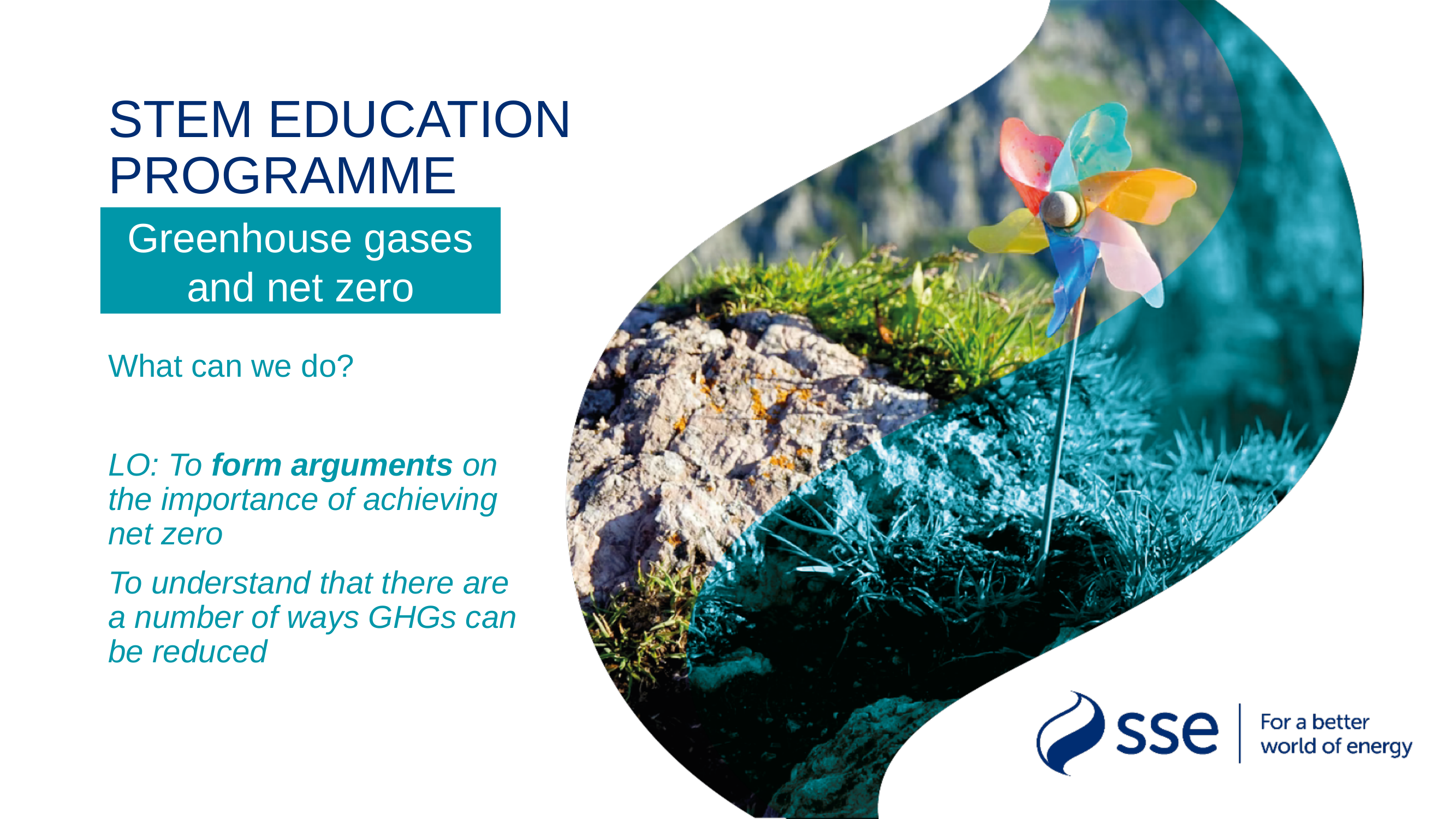

STEM EDUCATION PROGRAMME

Greenhouse gases and net zero
What can we do?

LO: To form arguments on the importance of achieving net zero
To understand that there are a number of ways GHGs can be reduced